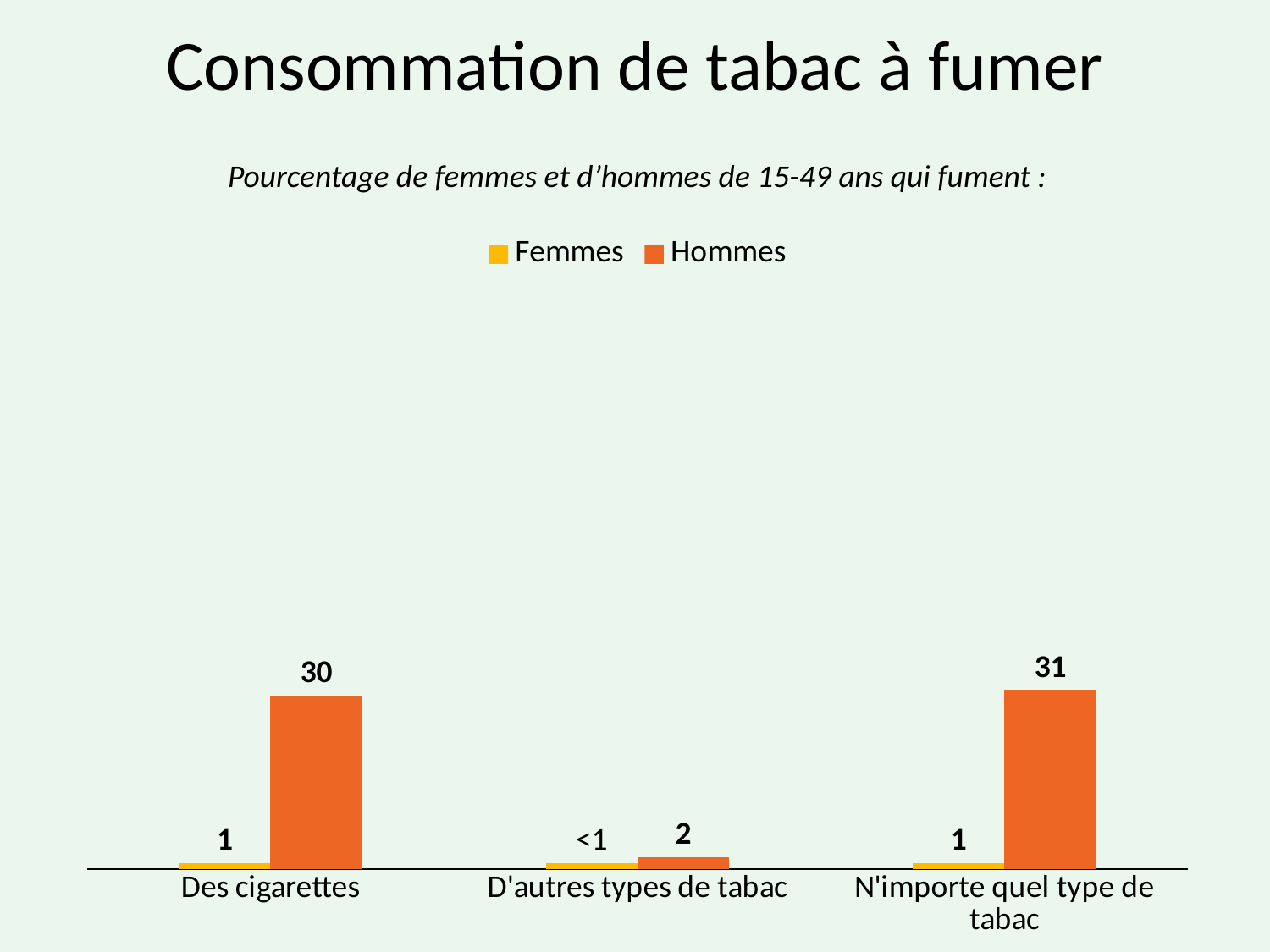

# Consommation de tabac à fumer
Pourcentage de femmes et d’hommes de 15-49 ans qui fument :

### Chart

| Category | Femmes | Hommes |
|---|---|---|
| Des cigarettes | 1.0 | 30.0 |
| D'autres types de tabac | 1.0 | 2.0 |
| N'importe quel type de tabac | 1.0 | 31.0 |